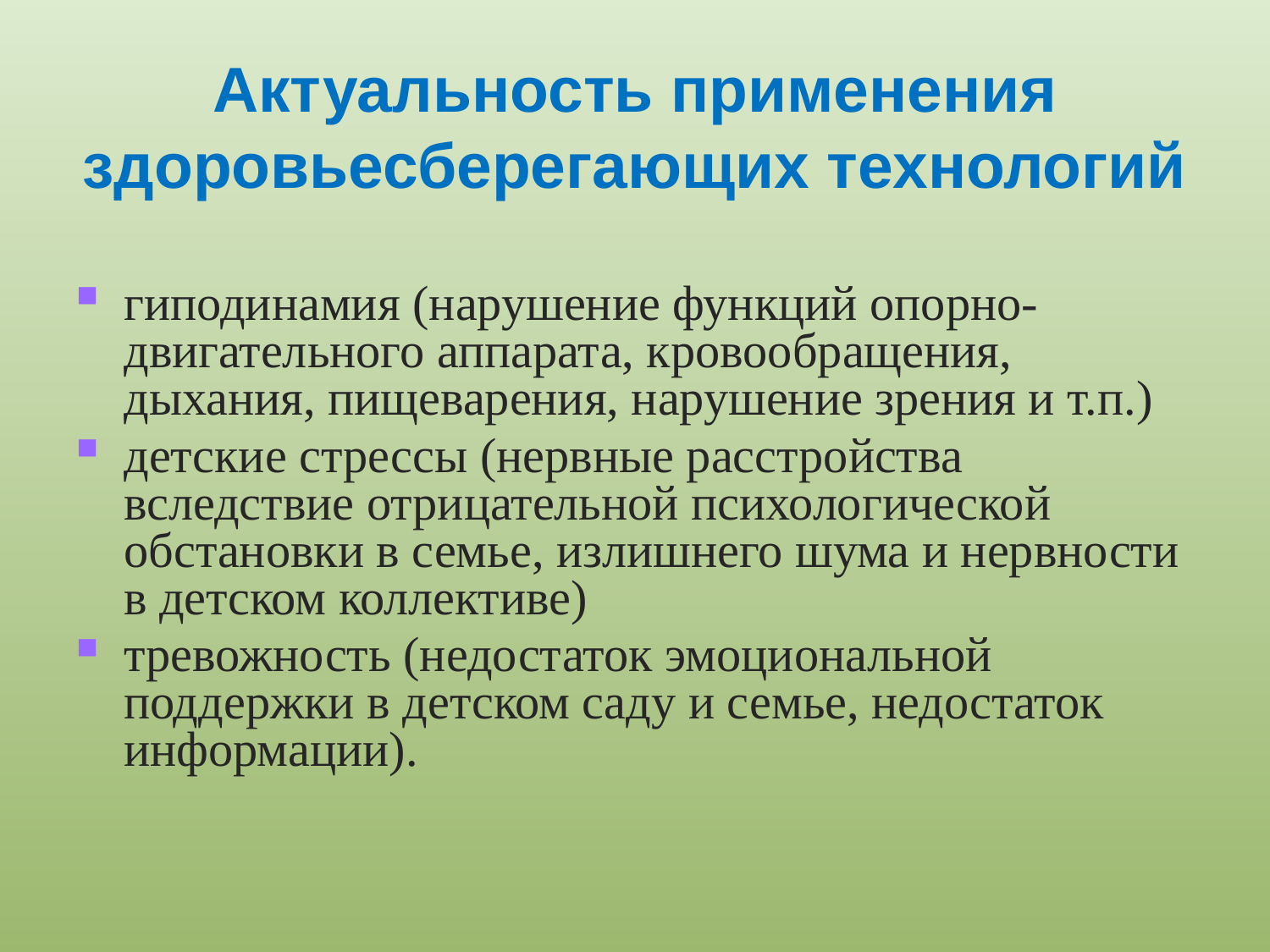

# Актуальность применения здоровьесберегающих технологий
гиподинамия (нарушение функций опорно-двигательного аппарата, кровообращения, дыхания, пищеварения, нарушение зрения и т.п.)
детские стрессы (нервные расстройства вследствие отрицательной психологической обстановки в семье, излишнего шума и нервности в детском коллективе)
тревожность (недостаток эмоциональной поддержки в детском саду и семье, недостаток информации).